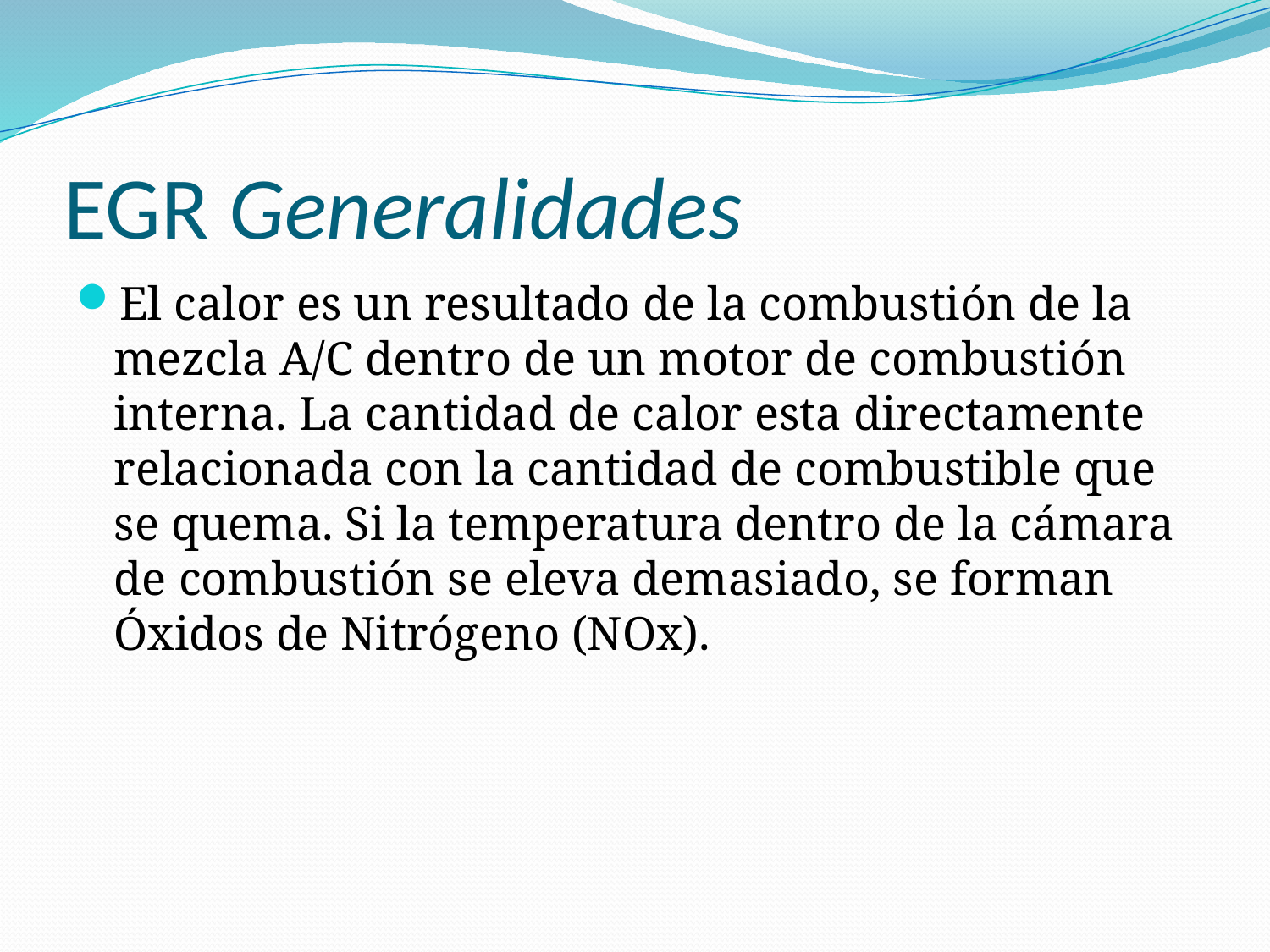

# EGR Generalidades
El calor es un resultado de la combustión de la mezcla A/C dentro de un motor de combustión interna. La cantidad de calor esta directamente relacionada con la cantidad de combustible que se quema. Si la temperatura dentro de la cámara de combustión se eleva demasiado, se forman Óxidos de Nitrógeno (NOx).